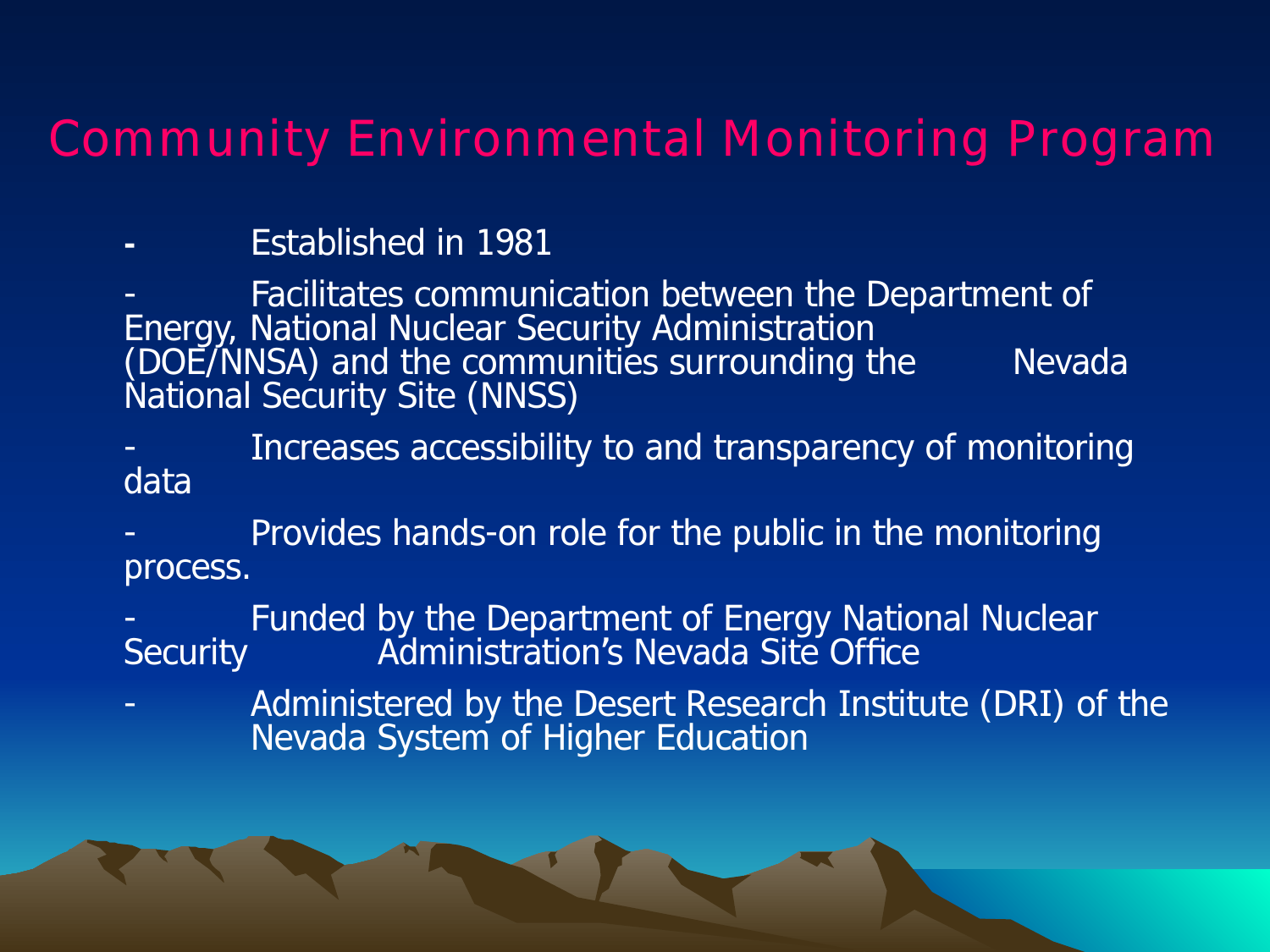

# Community Environmental Monitoring Program
	-	Established in 1981
	-	Facilitates communication between the Department of	Energy, National Nuclear Security Administration 	(DOE/NNSA) and the communities surrounding the 	Nevada National Security Site (NNSS)
	-	Increases accessibility to and transparency of monitoring data
	-	Provides hands-on role for the public in the monitoring 	process.
	-	Funded by the Department of Energy National Nuclear Security 	Administration’s Nevada Site Office
	-	Administered by the Desert Research Institute (DRI) of the 	Nevada System of Higher Education